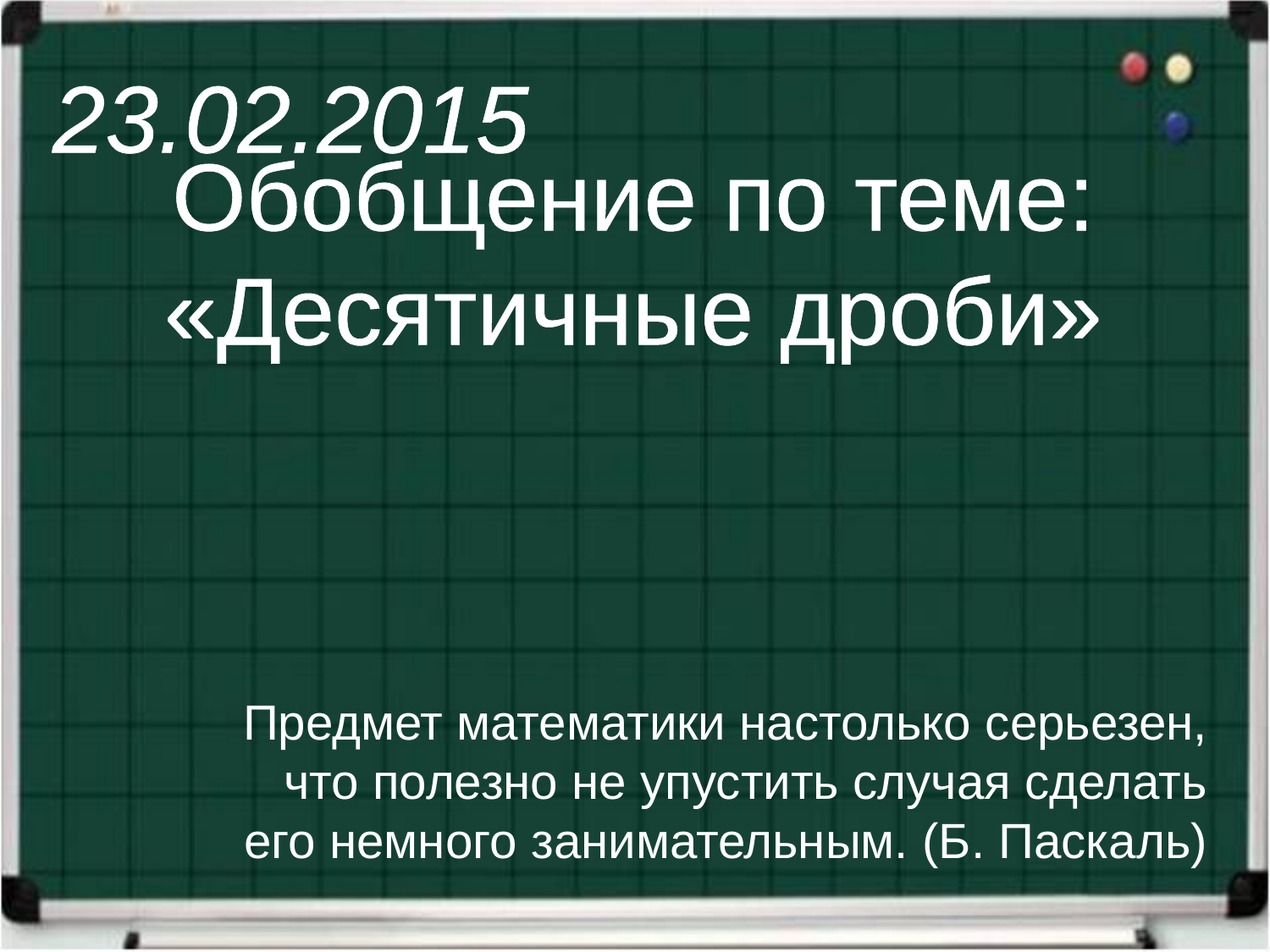

23.02.2015
Обобщение по теме:
«Десятичные дроби»
Предмет математики настолько серьезен, что полезно не упустить случая сделать его немного занимательным. (Б. Паскаль)